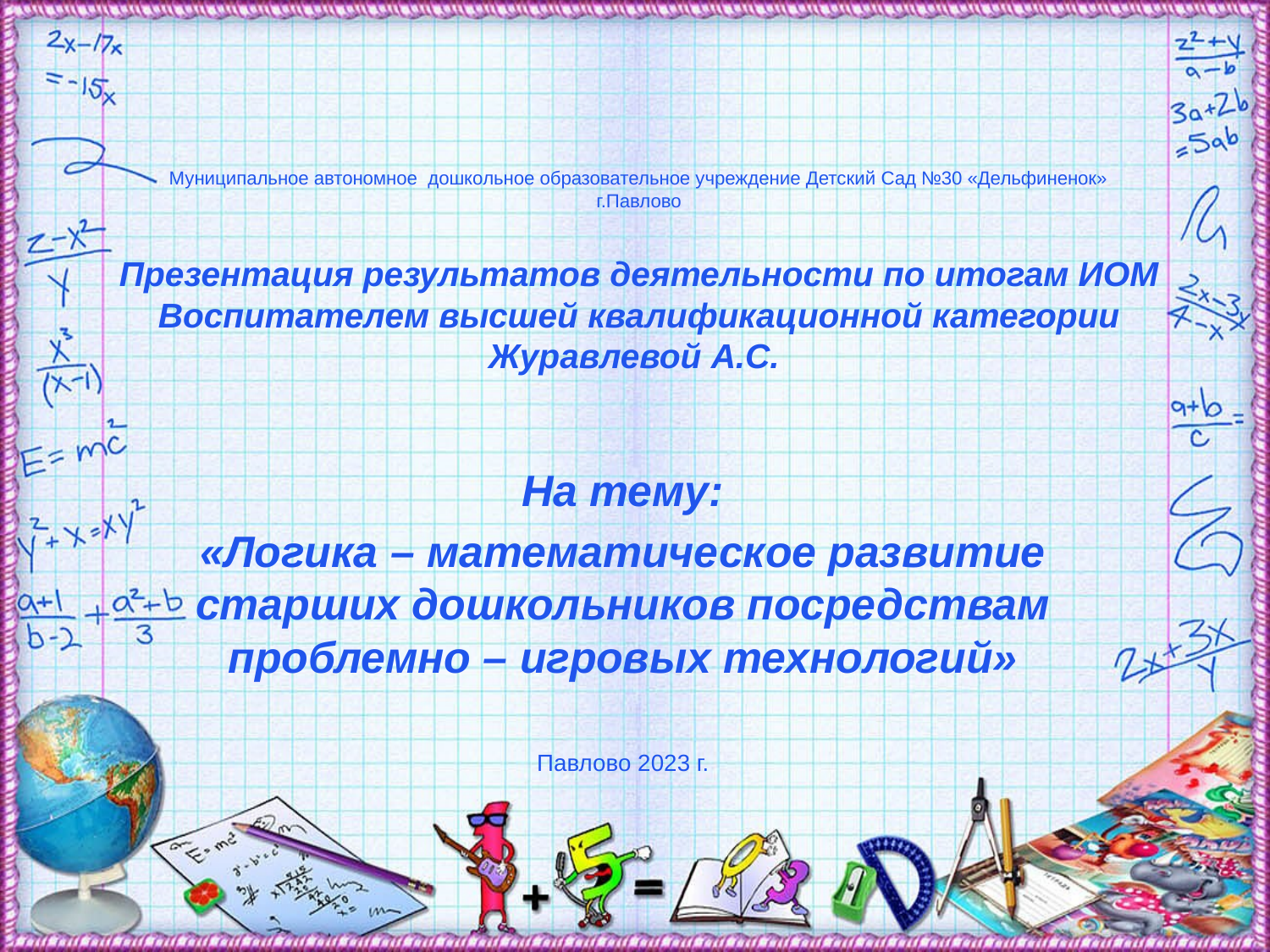

# Муниципальное автономное  дошкольное образовательное учреждение Детский Сад №30 «Дельфиненок» г.Павлово Презентация результатов деятельности по итогам ИОМ Воспитателем высшей квалификационной категории Журавлевой А.С.
На тему:
«Логика – математическое развитие старших дошкольников посредствам проблемно – игровых технологий»

Павлово 2023 г.